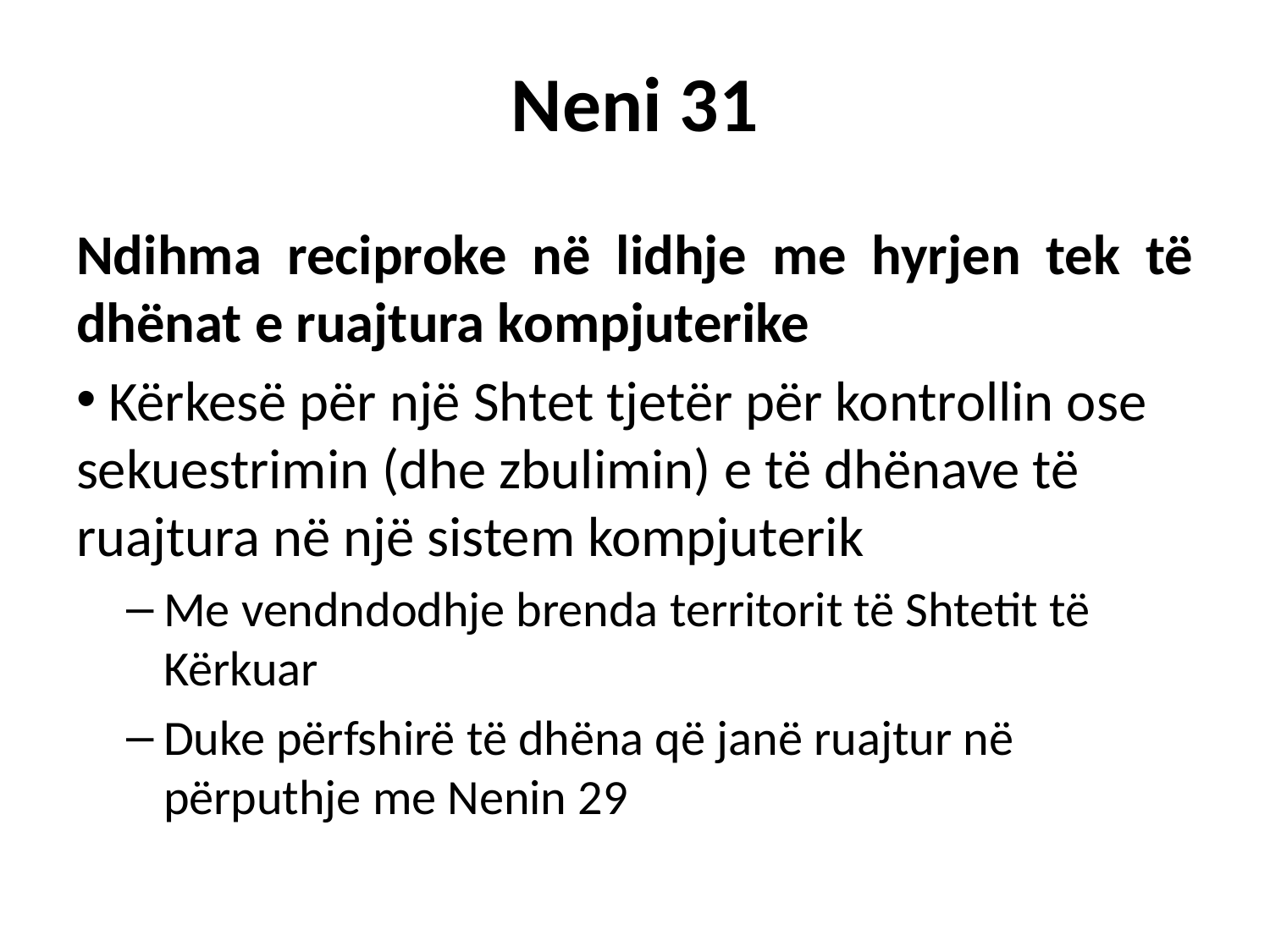

Neni 31
Ndihma reciproke në lidhje me hyrjen tek të dhënat e ruajtura kompjuterike
 Kërkesë për një Shtet tjetër për kontrollin ose sekuestrimin (dhe zbulimin) e të dhënave të ruajtura në një sistem kompjuterik
Me vendndodhje brenda territorit të Shtetit të Kërkuar
Duke përfshirë të dhëna që janë ruajtur në përputhje me Nenin 29